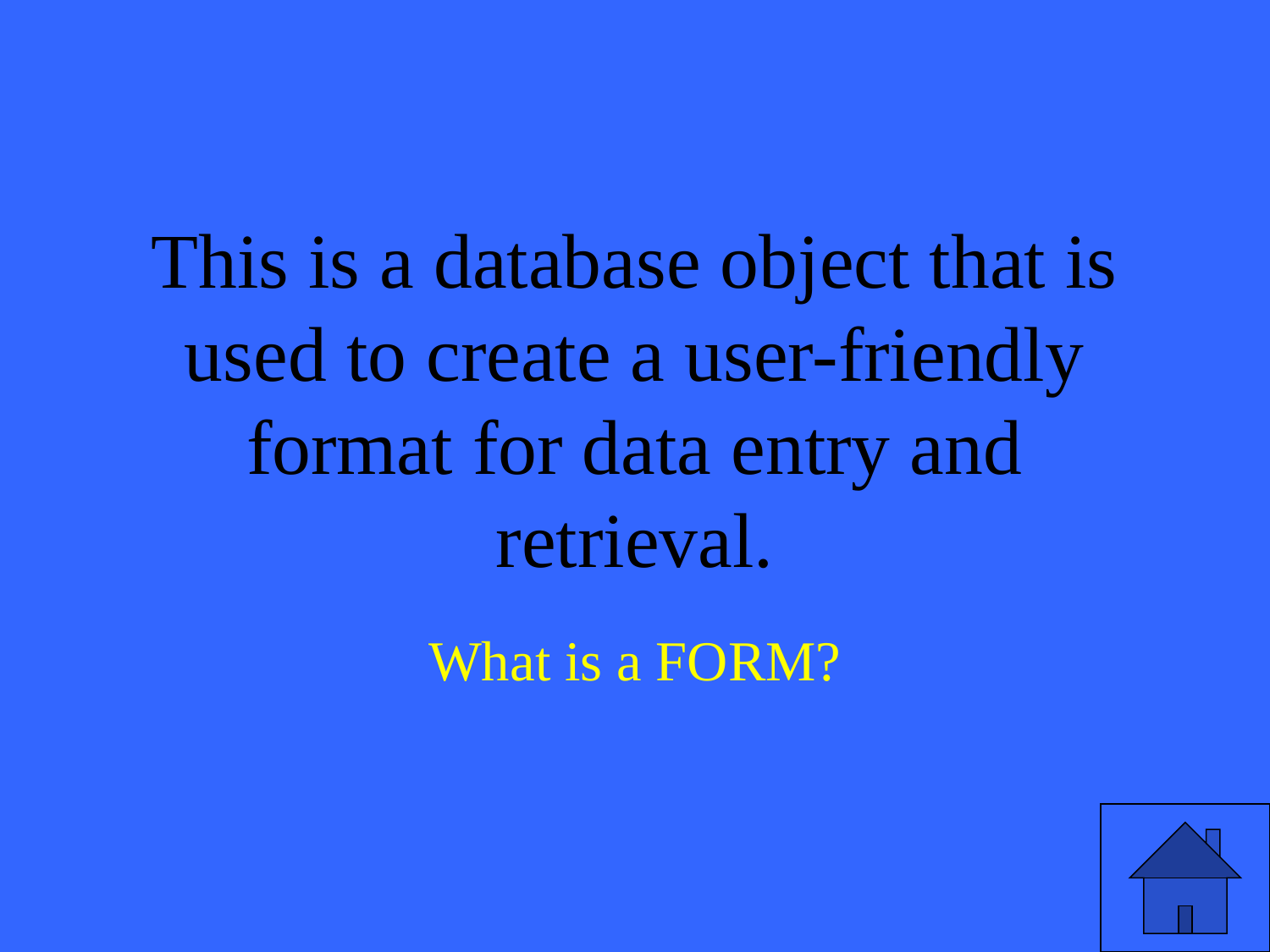

# This is a database object that is used to create a user-friendly format for data entry and retrieval.

What is a FORM?